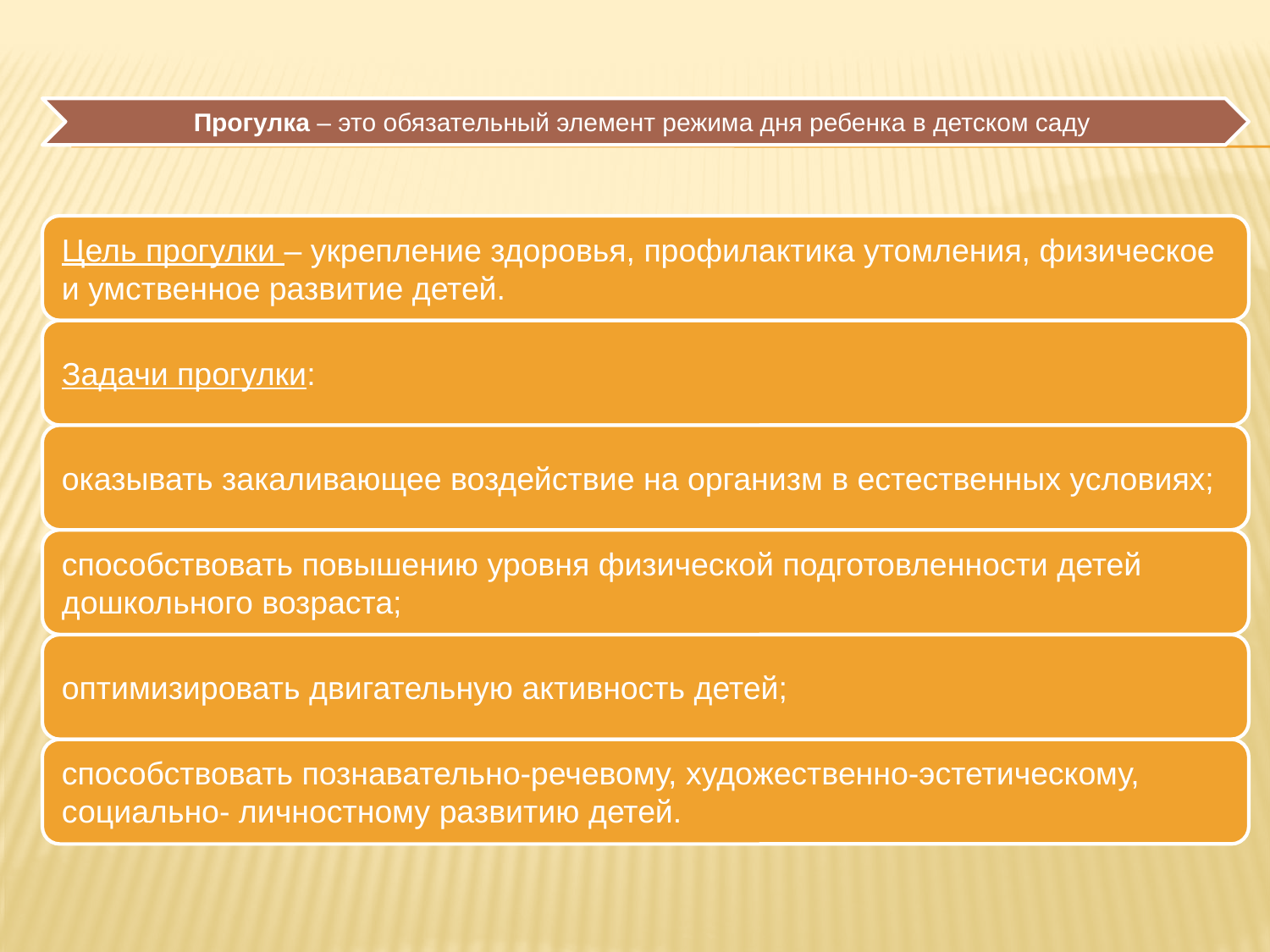

Прогулка – это обязательный элемент режима дня ребенка в детском саду
Цель прогулки – укрепление здоровья, профилактика утомления, физическое и умственное развитие детей.
Задачи прогулки:
оказывать закаливающее воздействие на организм в естественных условиях;
способствовать повышению уровня физической подготовленности детей дошкольного возраста;
оптимизировать двигательную активность детей;
способствовать познавательно-речевому, художественно-эстетическому, социально- личностному развитию детей.